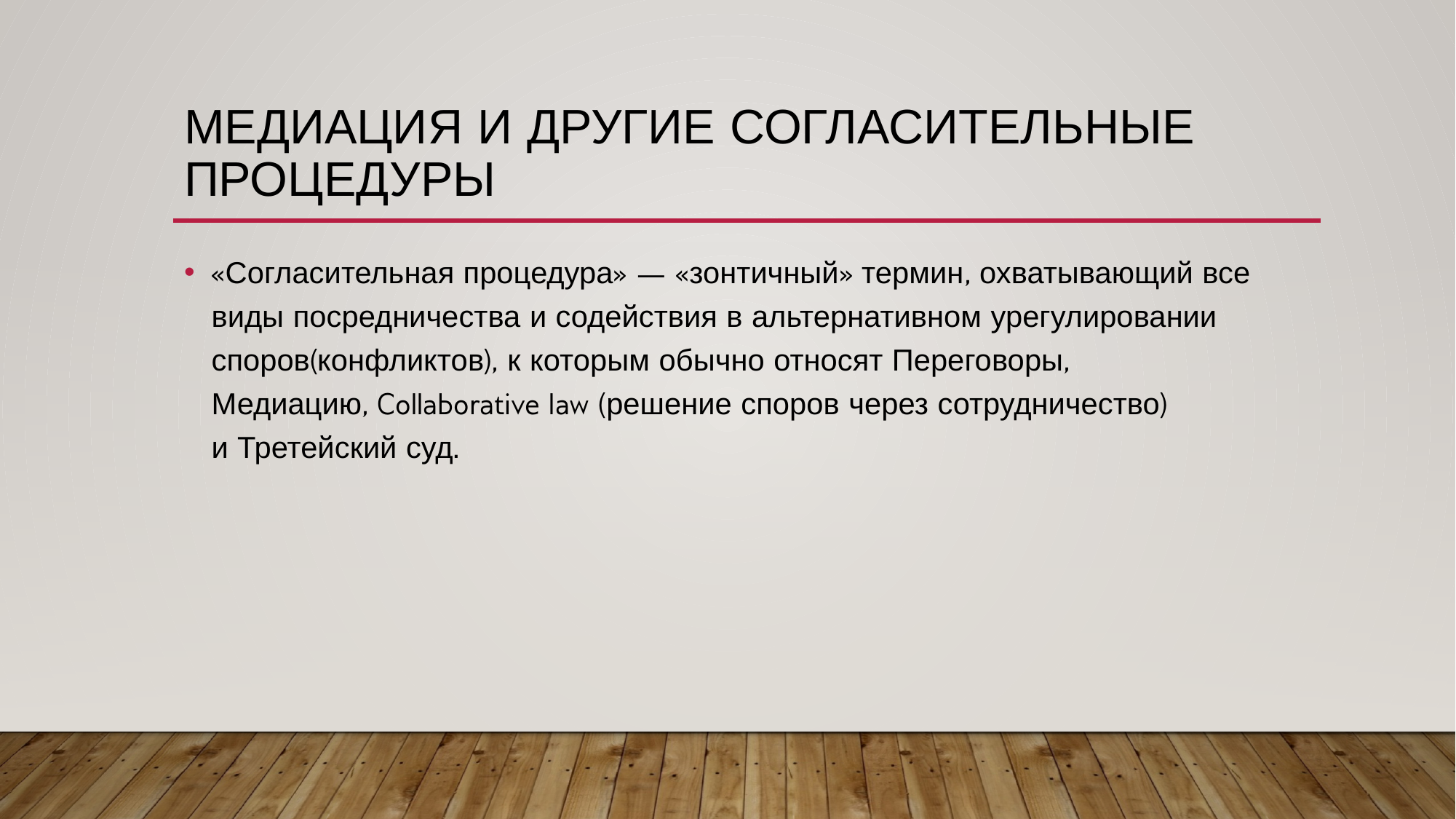

# Медиация и другие согласительные процедуры
«Согласительная процедура» — «зонтичный» термин, охватывающий все виды посредничества и содействия в альтернативном урегулировании споров(конфликтов), к которым обычно относят Переговоры, Медиацию, Collaborative law (решение споров через сотрудничество) и Третейский суд.